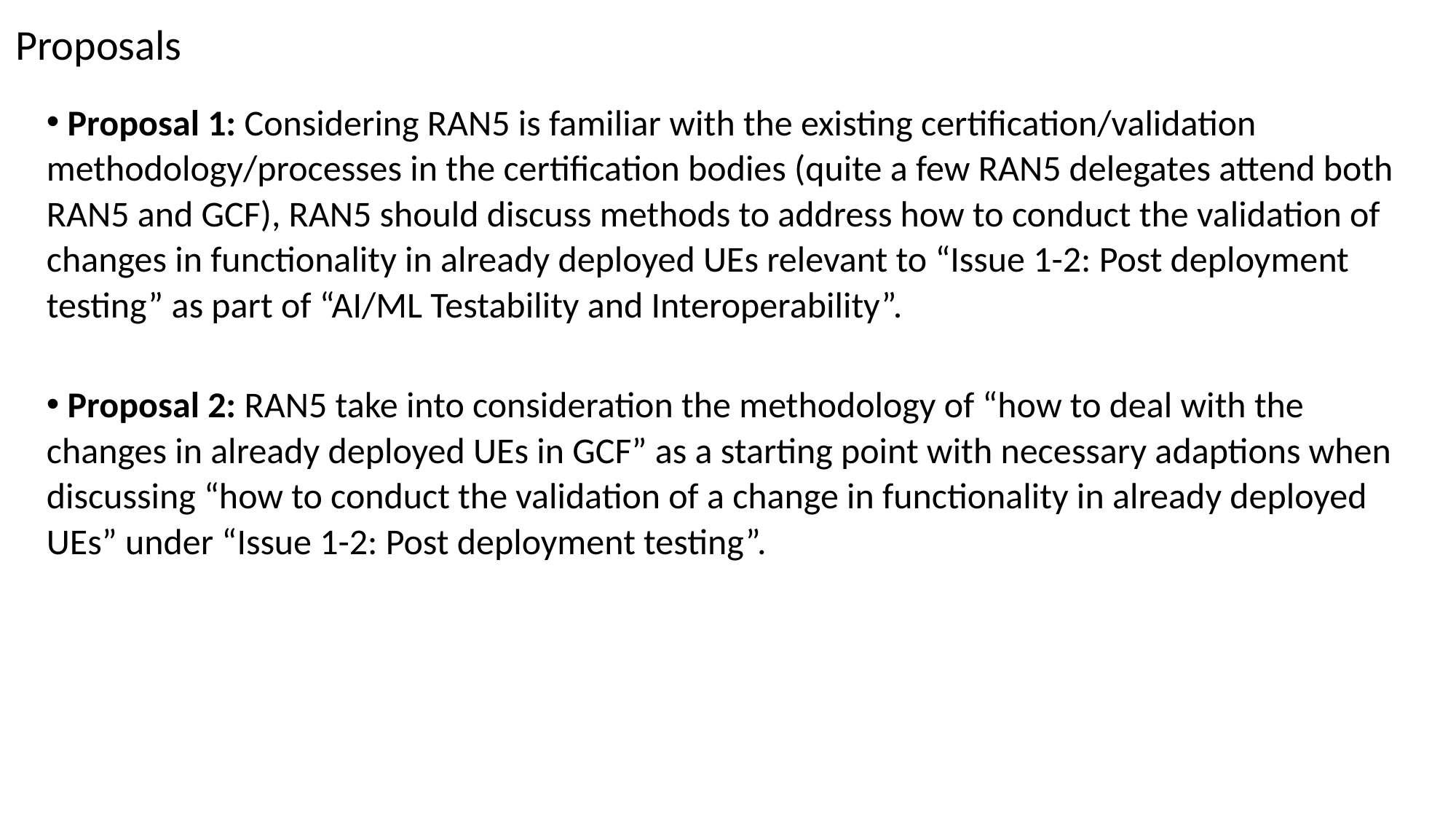

# Proposals
 Proposal 1: Considering RAN5 is familiar with the existing certification/validation methodology/processes in the certification bodies (quite a few RAN5 delegates attend both RAN5 and GCF), RAN5 should discuss methods to address how to conduct the validation of changes in functionality in already deployed UEs relevant to “Issue 1-2: Post deployment testing” as part of “AI/ML Testability and Interoperability”.

 Proposal 2: RAN5 take into consideration the methodology of “how to deal with the changes in already deployed UEs in GCF” as a starting point with necessary adaptions when discussing “how to conduct the validation of a change in functionality in already deployed UEs” under “Issue 1-2: Post deployment testing”.